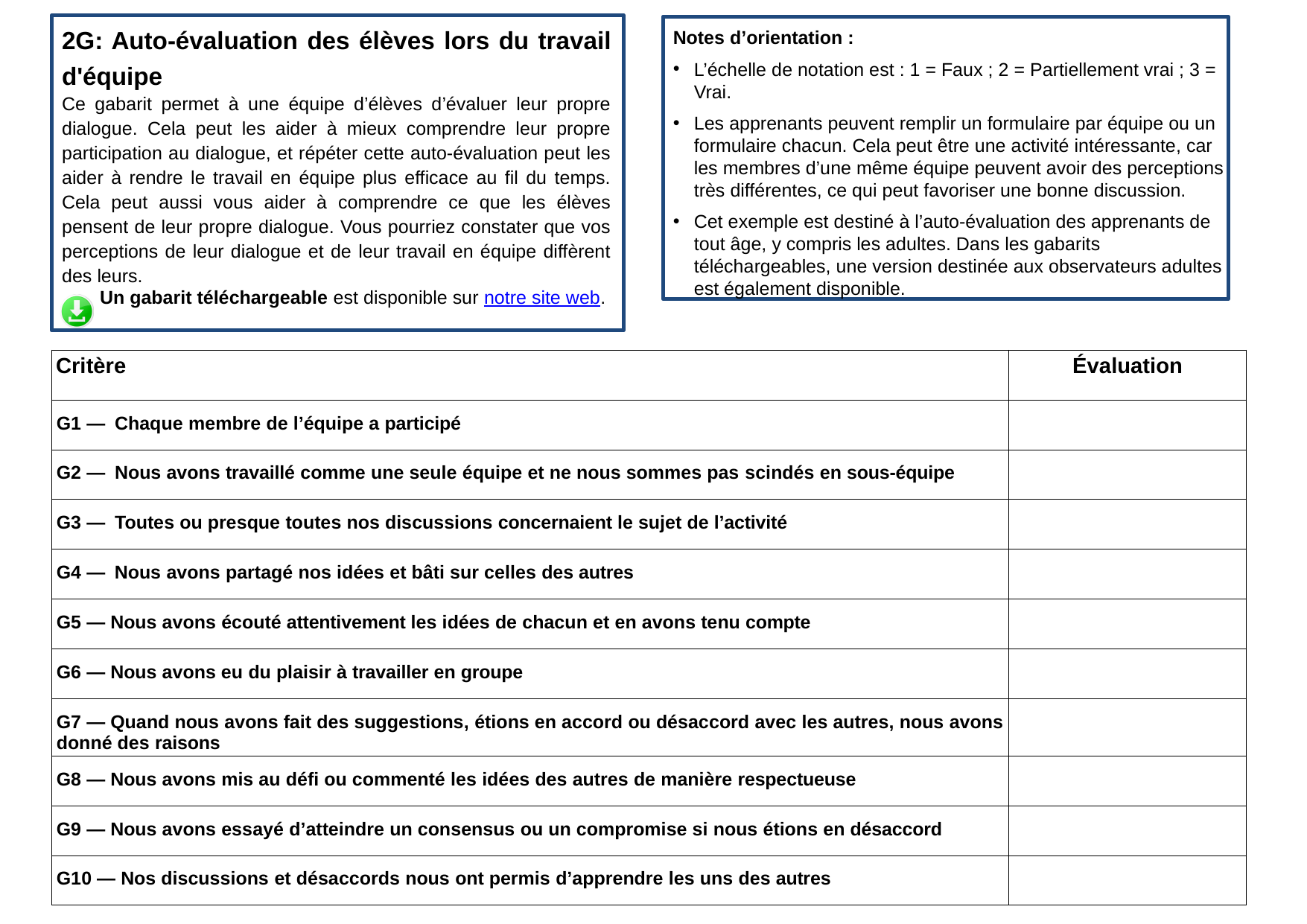

2G: Auto-évaluation des élèves lors du travail d'équipe
Ce gabarit permet à une équipe d’élèves d’évaluer leur propre dialogue. Cela peut les aider à mieux comprendre leur propre participation au dialogue, et répéter cette auto-évaluation peut les aider à rendre le travail en équipe plus efficace au fil du temps. Cela peut aussi vous aider à comprendre ce que les élèves pensent de leur propre dialogue. Vous pourriez constater que vos perceptions de leur dialogue et de leur travail en équipe diffèrent des leurs.
Un gabarit téléchargeable est disponible sur notre site web.

Notes d’orientation :
L’échelle de notation est : 1 = Faux ; 2 = Partiellement vrai ; 3 = Vrai.
Les apprenants peuvent remplir un formulaire par équipe ou un formulaire chacun. Cela peut être une activité intéressante, car les membres d’une même équipe peuvent avoir des perceptions très différentes, ce qui peut favoriser une bonne discussion.
Cet exemple est destiné à l’auto-évaluation des apprenants de tout âge, y compris les adultes. Dans les gabarits téléchargeables, une version destinée aux observateurs adultes est également disponible.

| Critère | Évaluation |
| --- | --- |
| G1 — Chaque membre de l’équipe a participé |  |
| G2 — Nous avons travaillé comme une seule équipe et ne nous sommes pas scindés en sous-équipe |  |
| G3 — Toutes ou presque toutes nos discussions concernaient le sujet de l’activité |  |
| G4 — Nous avons partagé nos idées et bâti sur celles des autres |  |
| G5 — Nous avons écouté attentivement les idées de chacun et en avons tenu compte |  |
| G6 — Nous avons eu du plaisir à travailler en groupe |  |
| G7 — Quand nous avons fait des suggestions, étions en accord ou désaccord avec les autres, nous avons donné des raisons |  |
| G8 — Nous avons mis au défi ou commenté les idées des autres de manière respectueuse |  |
| G9 — Nous avons essayé d’atteindre un consensus ou un compromise si nous étions en désaccord |  |
| G10 — Nos discussions et désaccords nous ont permis d’apprendre les uns des autres |  |